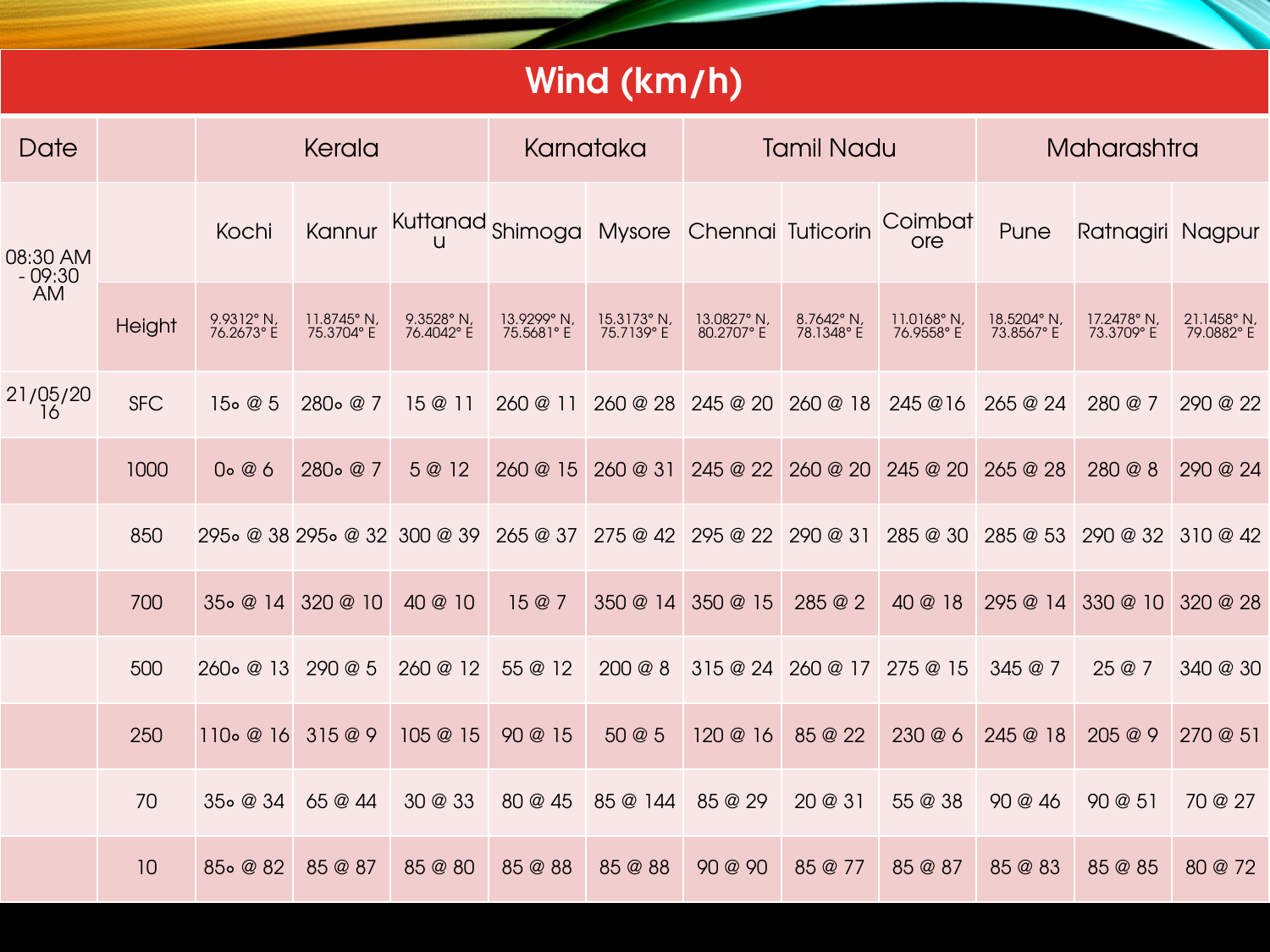

| Wind (km/h) |  |  |  |  |  |  |  |  |  |  |  |  |
| --- | --- | --- | --- | --- | --- | --- | --- | --- | --- | --- | --- | --- |
| Date |  | Kerala |  |  | Karnataka |  | Tamil Nadu |  |  | Maharashtra |  |  |
| 08:30 AM - 09:30 AM |  | Kochi | Kannur | Kuttanadu | Shimoga | Mysore | Chennai | Tuticorin | Coimbatore | Pune | Ratnagiri | Nagpur |
|  | Height | 9.9312° N, 76.2673° E | 11.8745° N, 75.3704° E | 9.3528° N, 76.4042° E | 13.9299° N, 75.5681° E | 15.3173° N, 75.7139° E | 13.0827° N, 80.2707° E | 8.7642° N, 78.1348° E | 11.0168° N, 76.9558° E | 18.5204° N, 73.8567° E | 17.2478° N, 73.3709° E | 21.1458° N, 79.0882° E |
| 21/05/2016 | SFC | 15◦ @ 5 | 280◦ @ 7 | 15 @ 11 | 260 @ 11 | 260 @ 28 | 245 @ 20 | 260 @ 18 | 245 @16 | 265 @ 24 | 280 @ 7 | 290 @ 22 |
|  | 1000 | 0◦ @ 6 | 280◦ @ 7 | 5 @ 12 | 260 @ 15 | 260 @ 31 | 245 @ 22 | 260 @ 20 | 245 @ 20 | 265 @ 28 | 280 @ 8 | 290 @ 24 |
|  | 850 | 295◦ @ 38 | 295◦ @ 32 | 300 @ 39 | 265 @ 37 | 275 @ 42 | 295 @ 22 | 290 @ 31 | 285 @ 30 | 285 @ 53 | 290 @ 32 | 310 @ 42 |
|  | 700 | 35◦ @ 14 | 320 @ 10 | 40 @ 10 | 15 @ 7 | 350 @ 14 | 350 @ 15 | 285 @ 2 | 40 @ 18 | 295 @ 14 | 330 @ 10 | 320 @ 28 |
|  | 500 | 260◦ @ 13 | 290 @ 5 | 260 @ 12 | 55 @ 12 | 200 @ 8 | 315 @ 24 | 260 @ 17 | 275 @ 15 | 345 @ 7 | 25 @ 7 | 340 @ 30 |
|  | 250 | 110◦ @ 16 | 315 @ 9 | 105 @ 15 | 90 @ 15 | 50 @ 5 | 120 @ 16 | 85 @ 22 | 230 @ 6 | 245 @ 18 | 205 @ 9 | 270 @ 51 |
|  | 70 | 35◦ @ 34 | 65 @ 44 | 30 @ 33 | 80 @ 45 | 85 @ 144 | 85 @ 29 | 20 @ 31 | 55 @ 38 | 90 @ 46 | 90 @ 51 | 70 @ 27 |
|  | 10 | 85◦ @ 82 | 85 @ 87 | 85 @ 80 | 85 @ 88 | 85 @ 88 | 90 @ 90 | 85 @ 77 | 85 @ 87 | 85 @ 83 | 85 @ 85 | 80 @ 72 |